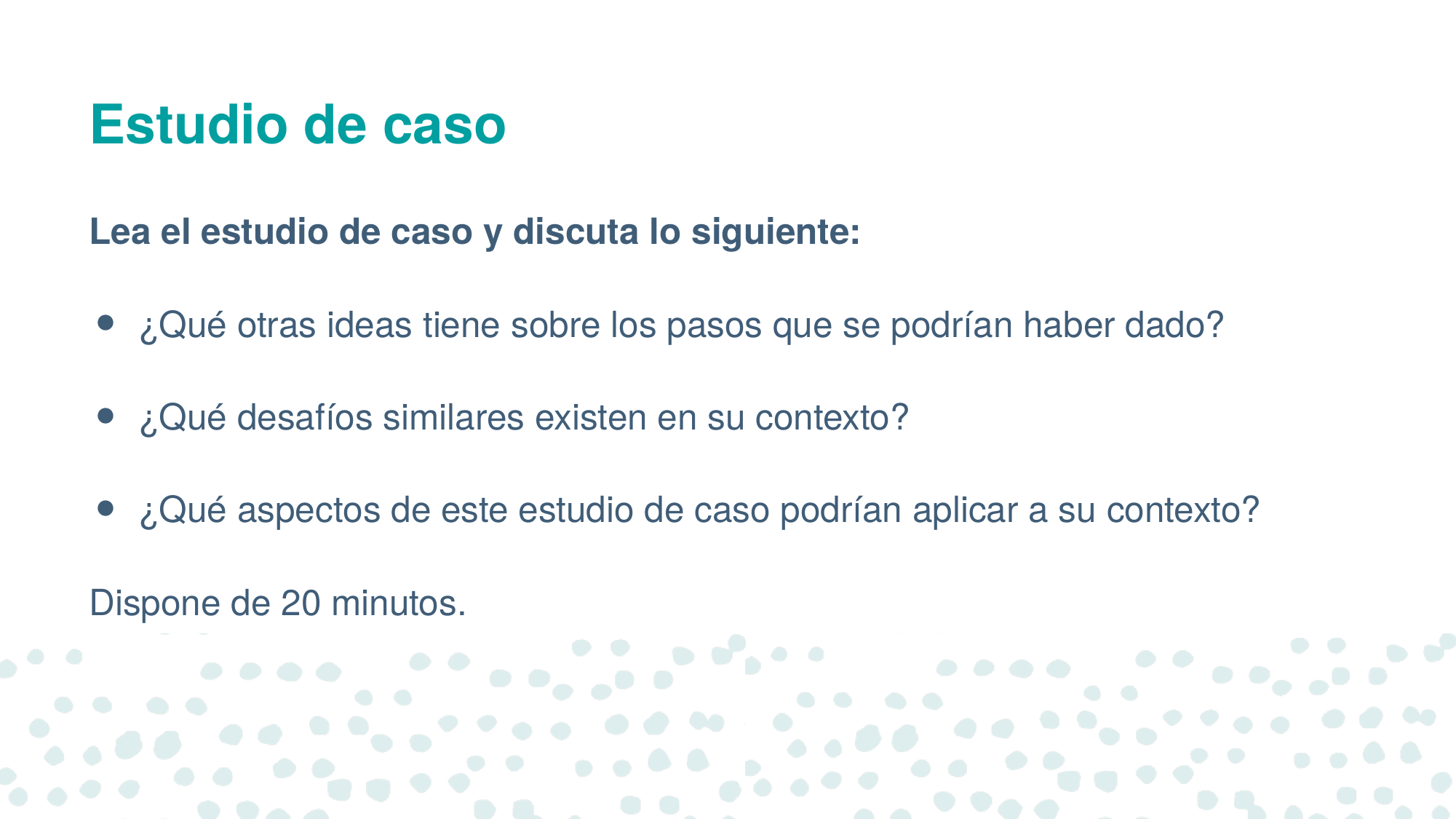

# Estudio de caso
Lea el estudio de caso y discuta lo siguiente:

¿Qué otras ideas tiene sobre los pasos que se podrían haber dado?

¿Qué desafíos similares existen en su contexto?

¿Qué aspectos de este estudio de caso podrían aplicar a su contexto?

Dispone de 20 minutos.